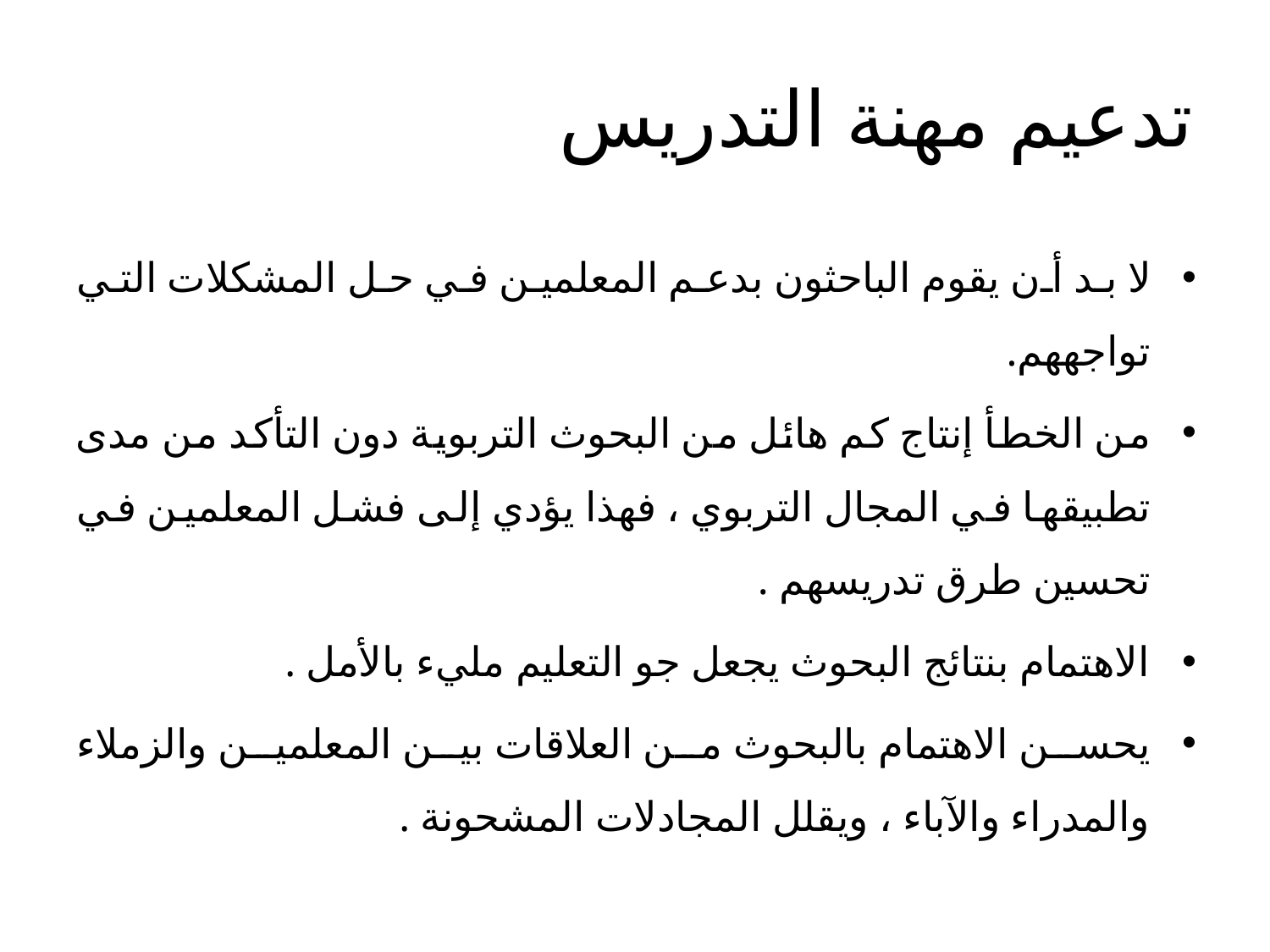

# تدعيم مهنة التدريس
لا بد أن يقوم الباحثون بدعم المعلمين في حل المشكلات التي تواجههم.
من الخطأ إنتاج كم هائل من البحوث التربوية دون التأكد من مدى تطبيقها في المجال التربوي ، فهذا يؤدي إلى فشل المعلمين في تحسين طرق تدريسهم .
الاهتمام بنتائج البحوث يجعل جو التعليم مليء بالأمل .
يحسن الاهتمام بالبحوث من العلاقات بين المعلمين والزملاء والمدراء والآباء ، ويقلل المجادلات المشحونة .